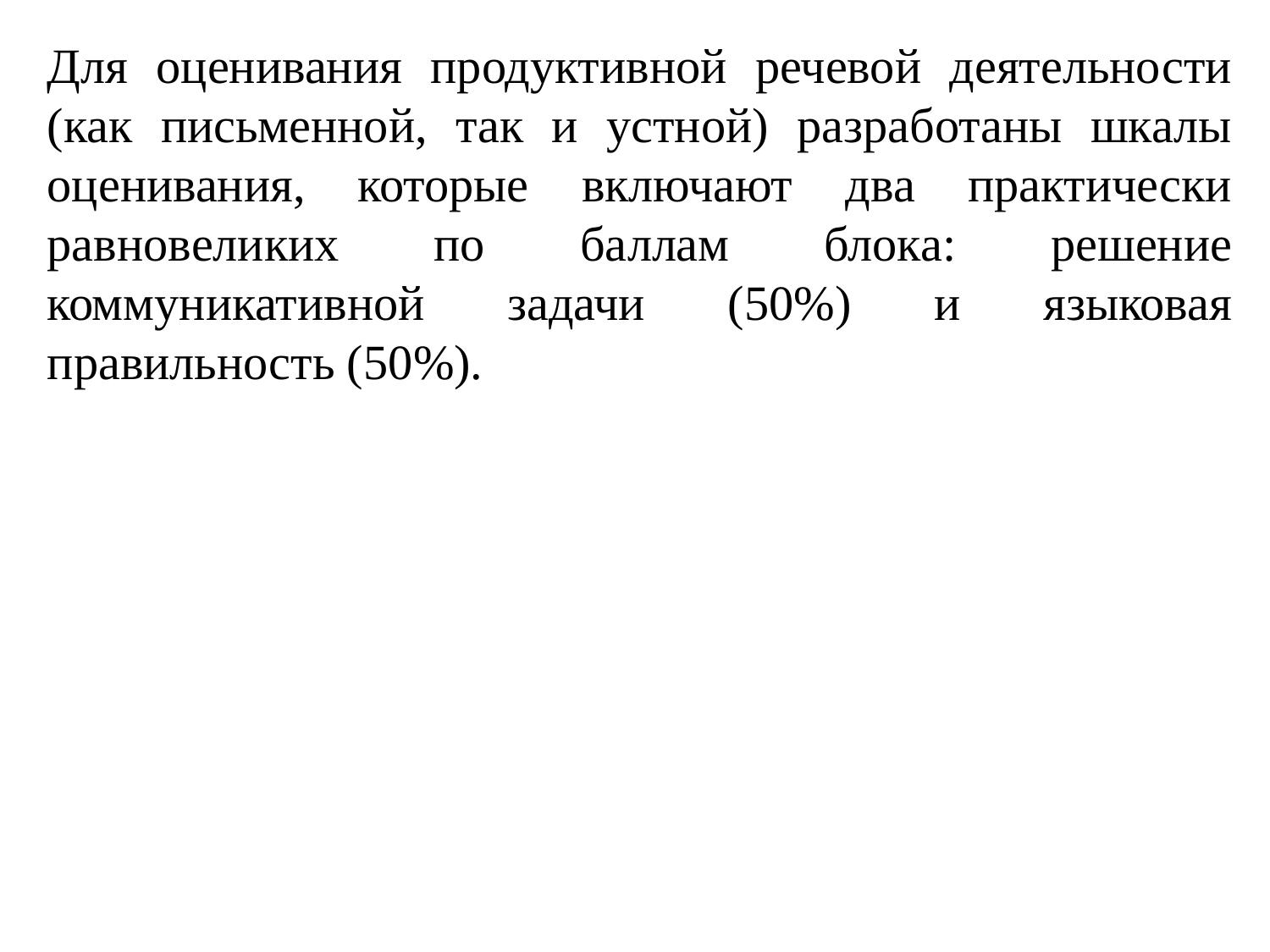

Для оценивания продуктивной речевой деятельности (как письменной, так и устной) разработаны шкалы оценивания, которые включают два практически равновеликих по баллам блока: решение коммуникативной задачи (50%) и языковая правильность (50%).